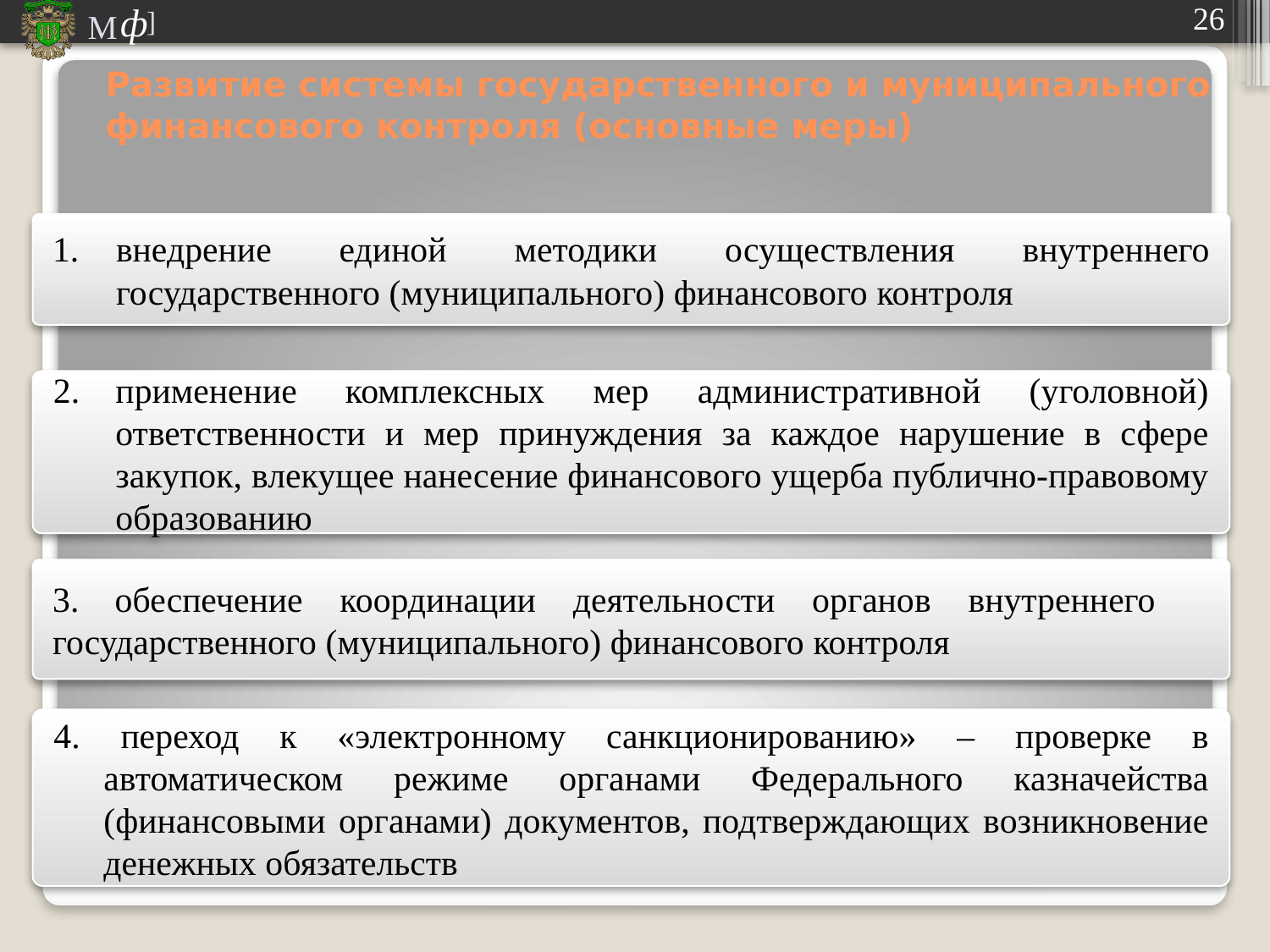

# Развитие системы государственного и муниципального финансового контроля (основные меры)
внедрение единой методики осуществления внутреннего государственного (муниципального) финансового контроля
2.	применение комплексных мер административной (уголовной) ответственности и мер принуждения за каждое нарушение в сфере закупок, влекущее нанесение финансового ущерба публично-правовому образованию
3.	обеспечение координации деятельности органов внутреннего 	государственного (муниципального) финансового контроля
4. переход к «электронному санкционированию» – проверке в автоматическом режиме органами Федерального казначейства (финансовыми органами) документов, подтверждающих возникновение денежных обязательств